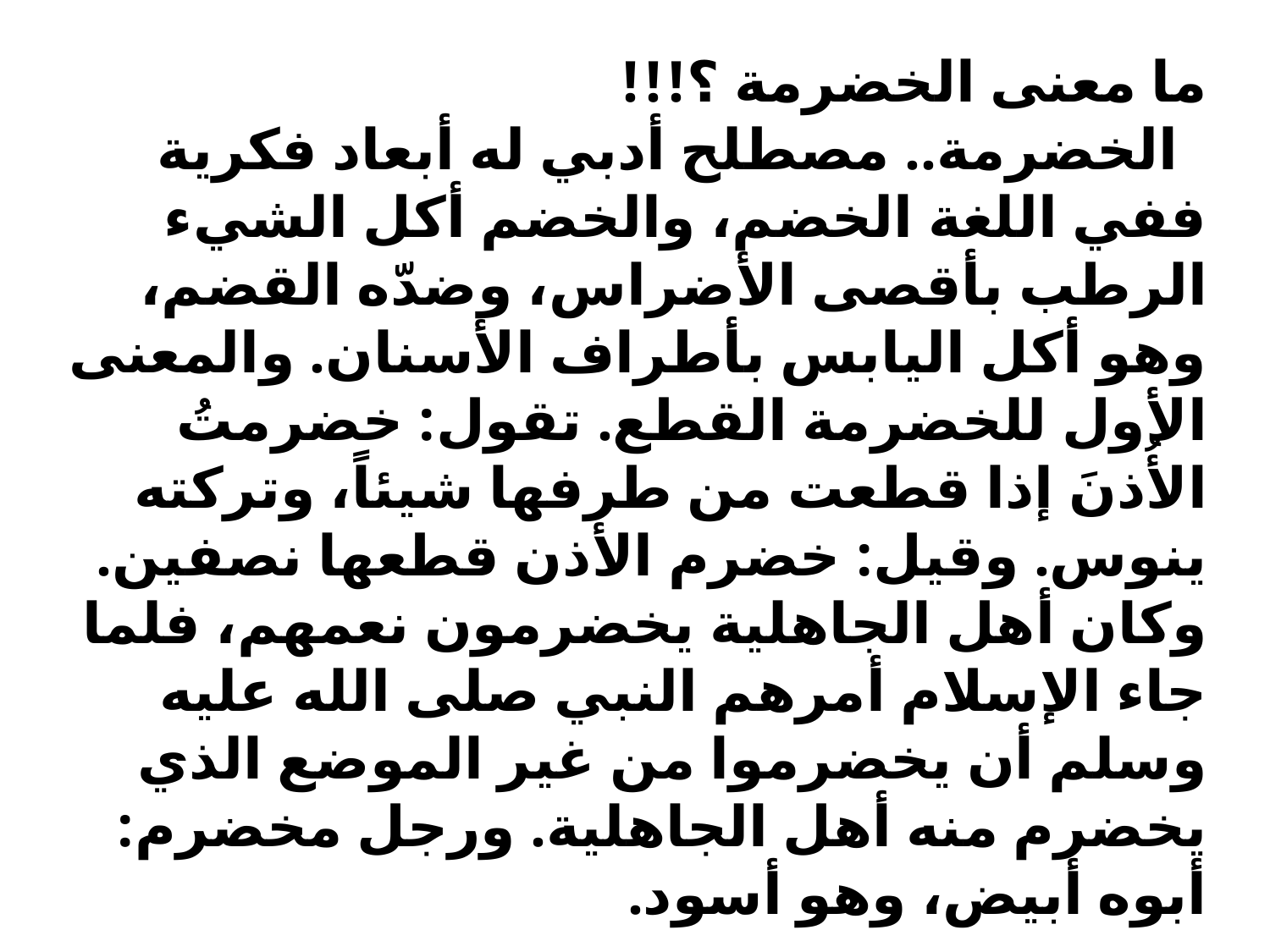

ما معنى الخضرمة ؟!!!
  الخضرمة.. مصطلح أدبي له أبعاد فكرية ففي اللغة الخضم، والخضم أكل الشيء الرطب بأقصى الأضراس، وضدّه القضم، وهو أكل اليابس بأطراف الأسنان. والمعنى الأول للخضرمة القطع. تقول: خضرمتُ الأُذنَ إذا قطعت من طرفها شيئاً، وتركته ينوس. وقيل: خضرم الأذن قطعها نصفين. وكان أهل الجاهلية يخضرمون نعمهم، فلما جاء الإسلام أمرهم النبي صلى الله عليه وسلم أن يخضرموا من غير الموضع الذي يخضرم منه أهل الجاهلية. ورجل مخضرم: أبوه أبيض، وهو أسود.